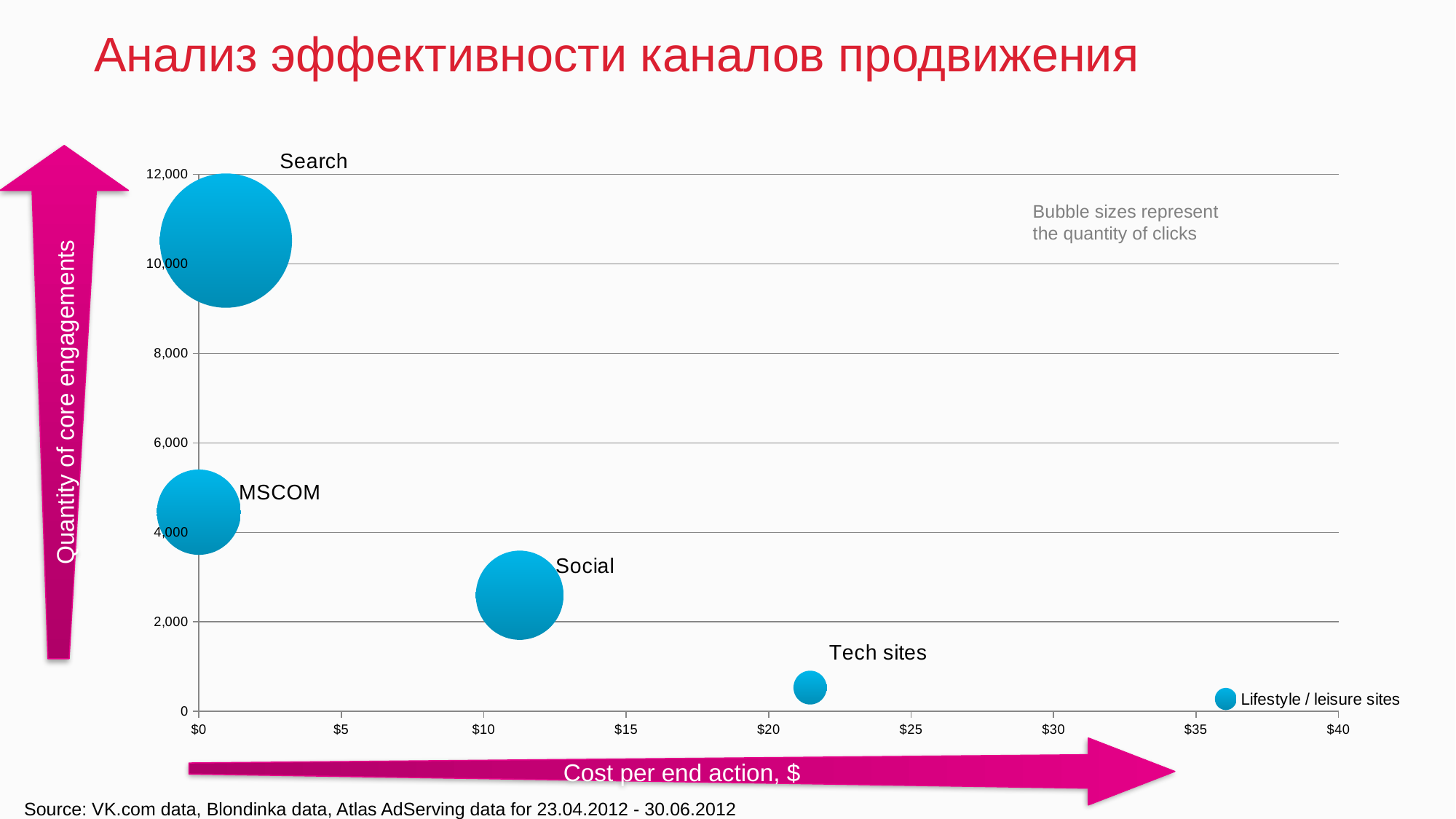

Анализ эффективности каналов продвижения
Quantity of core engagements

### Chart

| Category | Social Networks Life style / leisure sites Tech sites Search MSCOM |
|---|---|
Bubble sizes represent the quantity of clicks
Cost per end action, $
Source: VK.com data, Blondinka data, Atlas AdServing data for 23.04.2012 - 30.06.2012